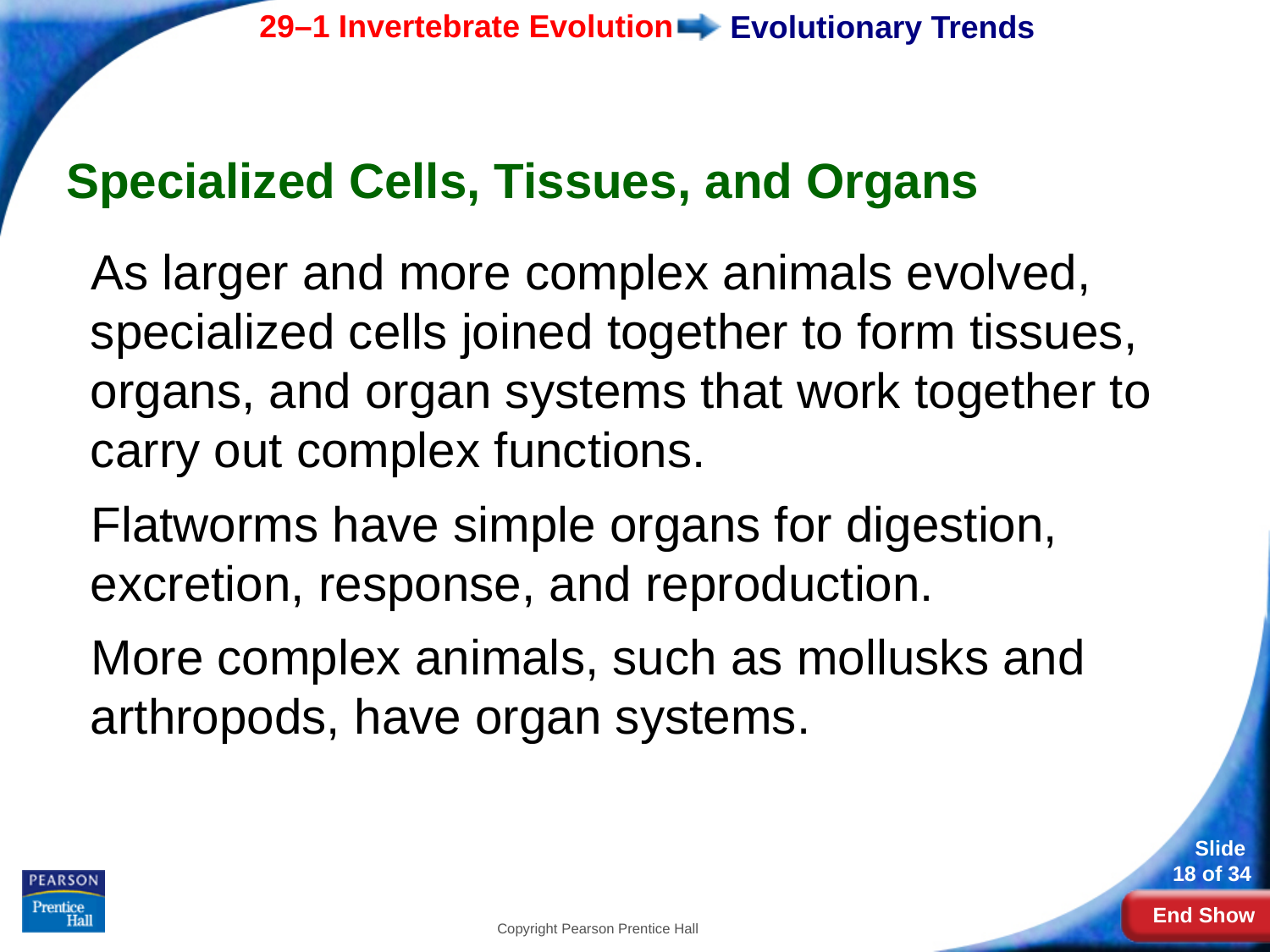

# Evolutionary Trends
Specialized Cells, Tissues, and Organs
As larger and more complex animals evolved, specialized cells joined together to form tissues, organs, and organ systems that work together to carry out complex functions.
Flatworms have simple organs for digestion, excretion, response, and reproduction.
More complex animals, such as mollusks and arthropods, have organ systems.
Copyright Pearson Prentice Hall